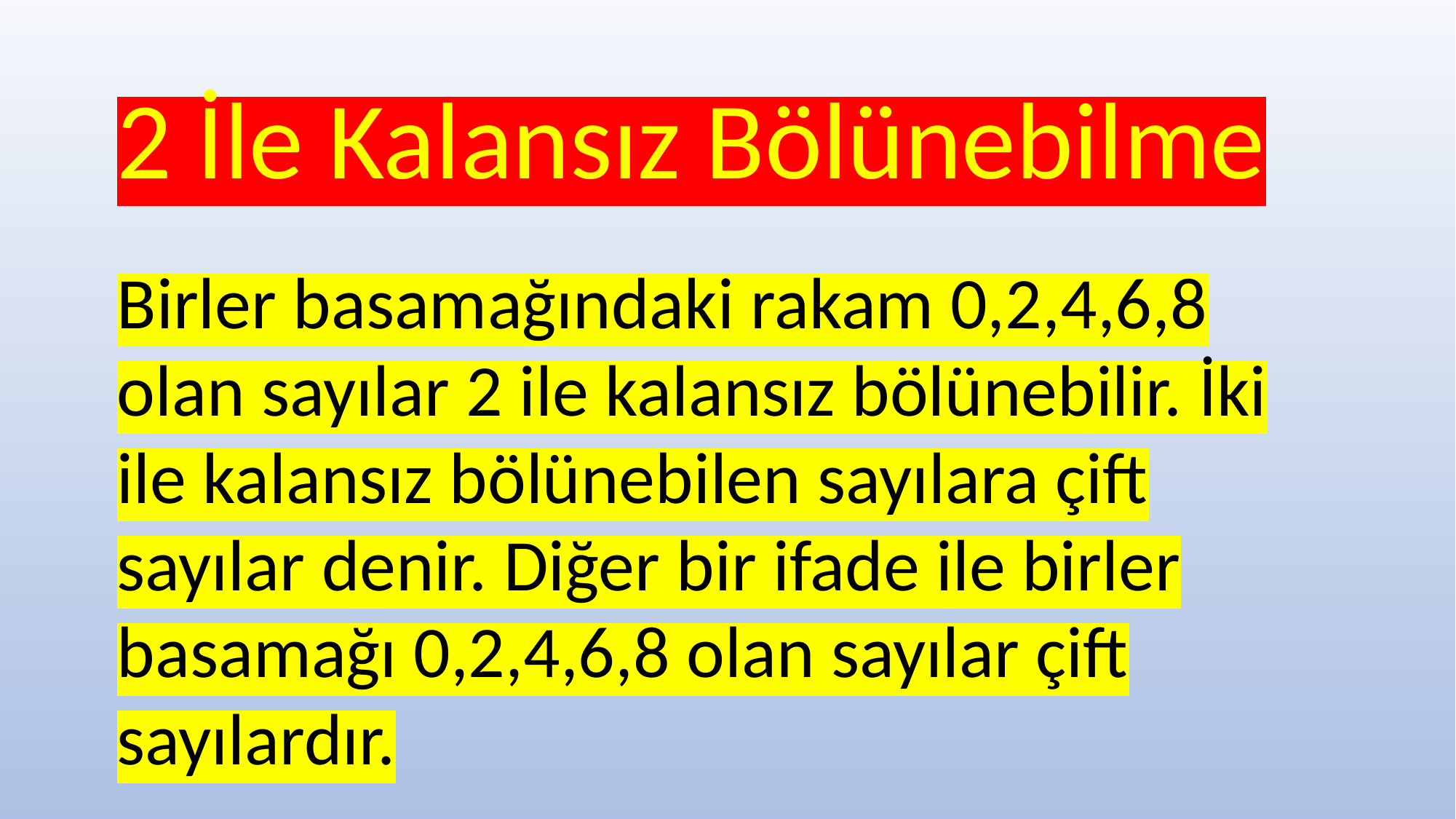

2 İle Kalansız Bölünebilme
Birler basamağındaki rakam 0,2,4,6,8 olan sayılar 2 ile kalansız bölünebilir. İki ile kalansız bölünebilen sayılara çift sayılar denir. Diğer bir ifade ile birler basamağı 0,2,4,6,8 olan sayılar çift sayılardır.